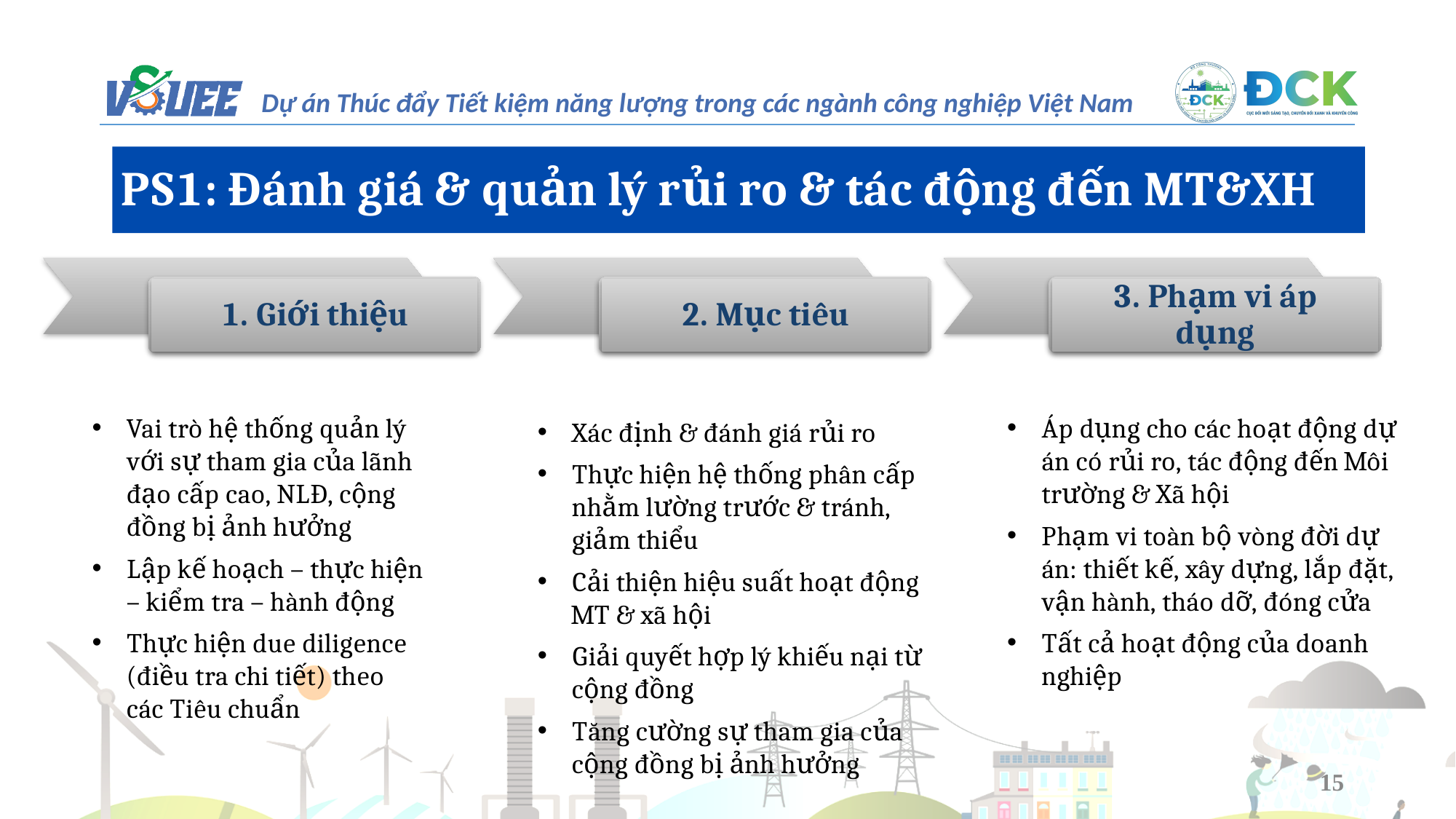

PS1: Đánh giá & quản lý rủi ro & tác động đến MT&XH

1. Giới thiệu
2. Mục tiêu
3. Phạm vi áp dụng
Vai trò hệ thống quản lý với sự tham gia của lãnh đạo cấp cao, NLĐ, cộng đồng bị ảnh hưởng
Lập kế hoạch – thực hiện – kiểm tra – hành động
Thực hiện due diligence (điều tra chi tiết) theo các Tiêu chuẩn
Xác định & đánh giá rủi ro
Thực hiện hệ thống phân cấp nhằm lường trước & tránh, giảm thiểu
Cải thiện hiệu suất hoạt động MT & xã hội
Giải quyết hợp lý khiếu nại từ cộng đồng
Tăng cường sự tham gia của cộng đồng bị ảnh hưởng
Áp dụng cho các hoạt động dự án có rủi ro, tác động đến Môi trường & Xã hội
Phạm vi toàn bộ vòng đời dự án: thiết kế, xây dựng, lắp đặt, vận hành, tháo dỡ, đóng cửa
Tất cả hoạt động của doanh nghiệp
15